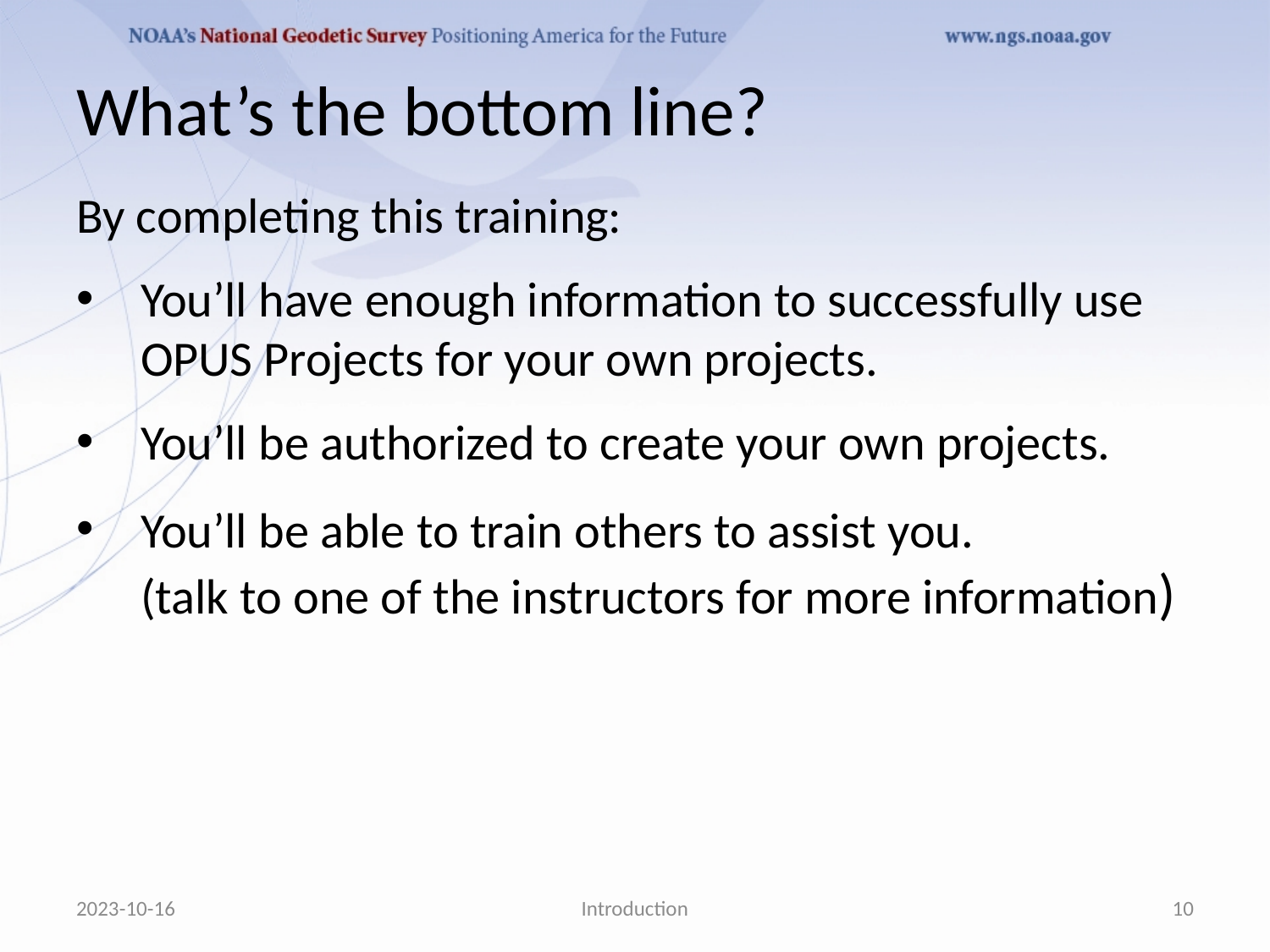

# What’s the bottom line?
By completing this training:
You’ll have enough information to successfully use OPUS Projects for your own projects.
You’ll be authorized to create your own projects.
You’ll be able to train others to assist you.
(talk to one of the instructors for more information)
2023-10-16
Introduction
10